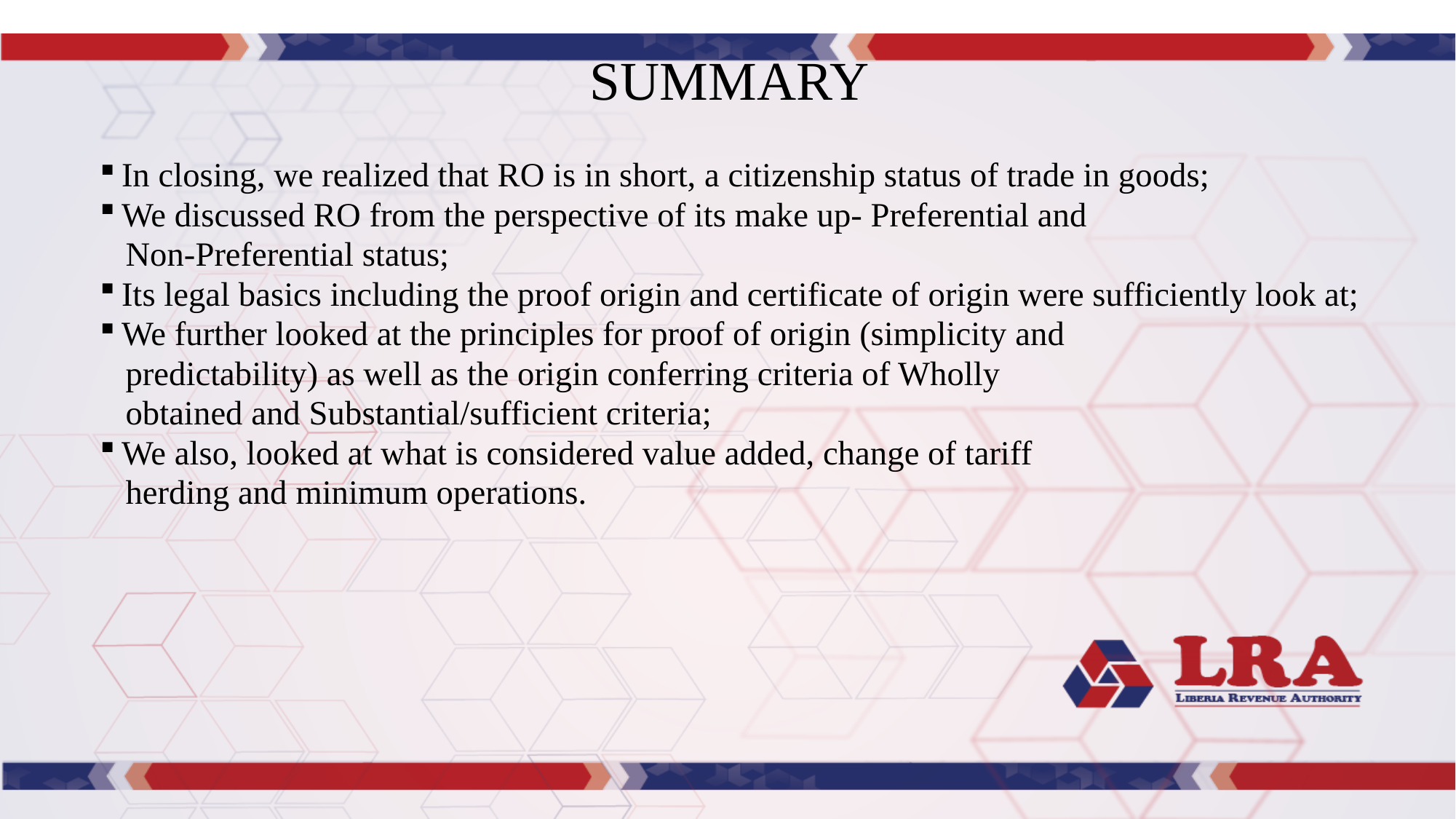

# SUMMARY

In closing, we realized that RO is in short, a citizenship status of trade in goods;
We discussed RO from the perspective of its make up- Preferential and
   Non-Preferential status;
Its legal basics including the proof origin and certificate of origin were sufficiently look at;
We further looked at the principles for proof of origin (simplicity and
   predictability) as well as the origin conferring criteria of Wholly
   obtained and Substantial/sufficient criteria;
We also, looked at what is considered value added, change of tariff
   herding and minimum operations.